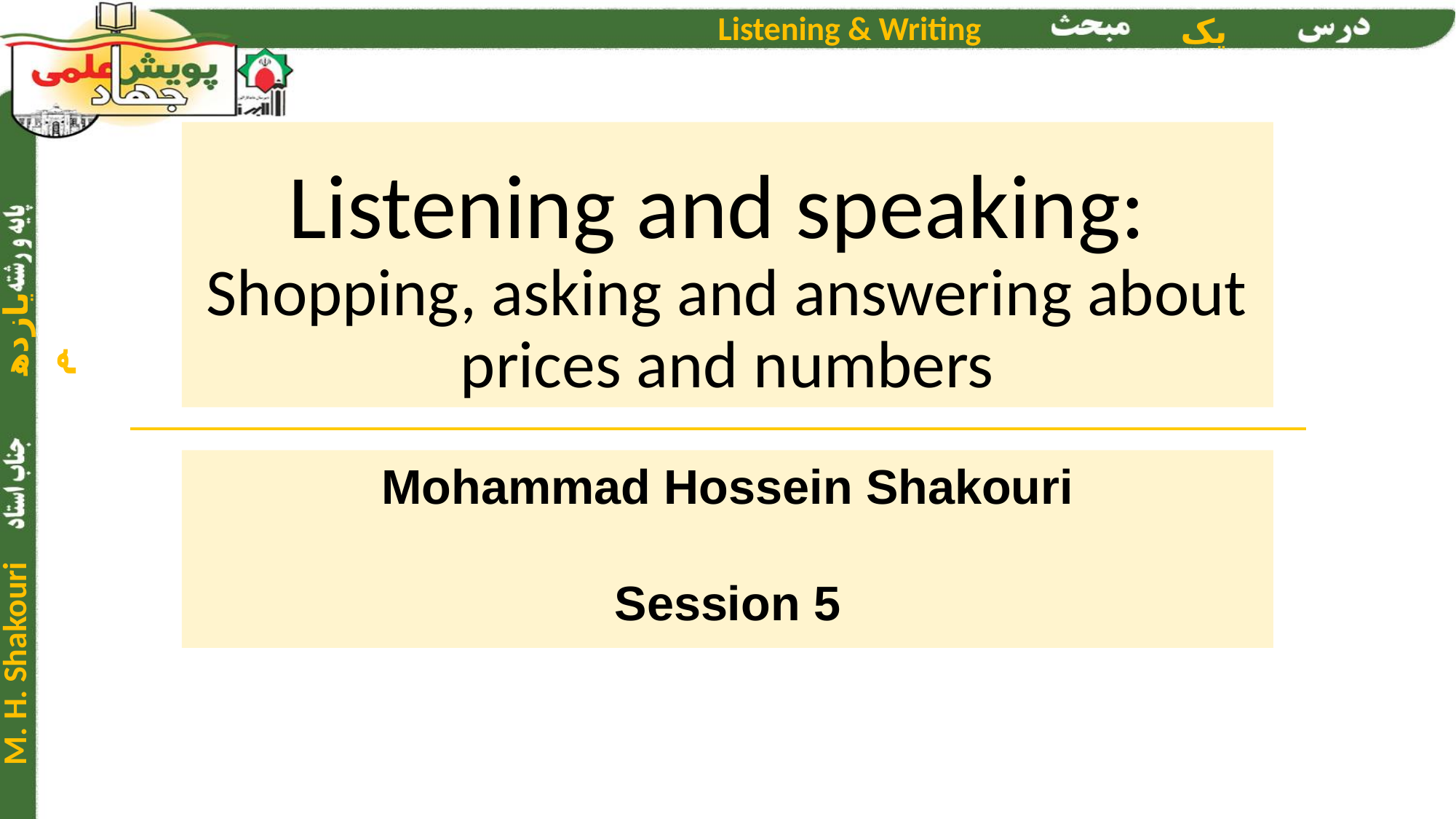

# Listening and speaking: Shopping, asking and answering about prices and numbers
Mohammad Hossein Shakouri

Session 5